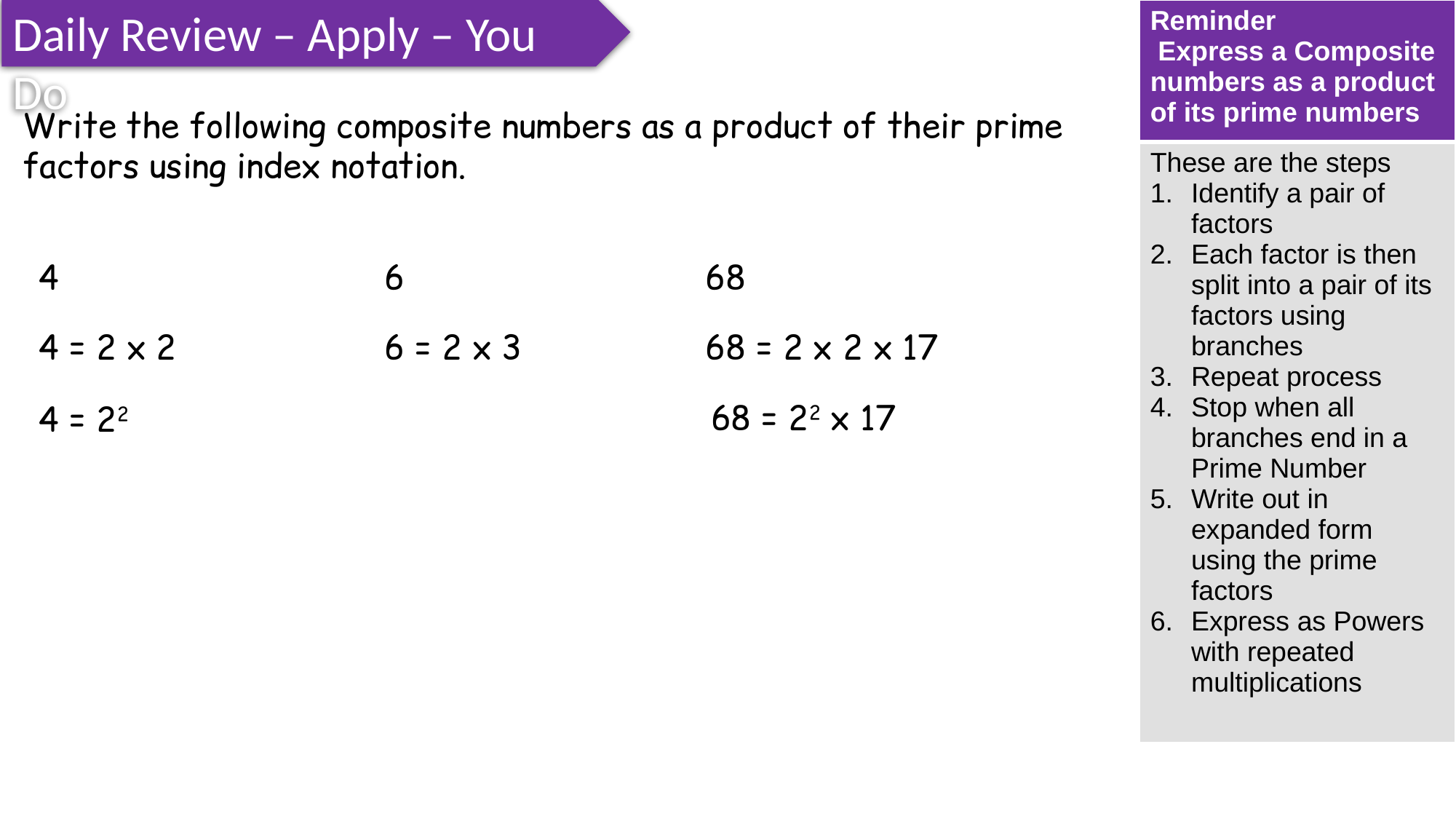

| Reminder Express a Composite numbers as a product of its prime numbers |
| --- |
| These are the steps Identify a pair of factors Each factor is then split into a pair of its factors using branches Repeat process Stop when all branches end in a Prime Number Write out in expanded form using the prime factors Express as Powers with repeated multiplications |
Daily Review – Apply – You Do
Write the following composite numbers as a product of their prime factors using index notation.
68
6
4
68 = 2 x 2 x 17
6 = 2 x 3
4 = 2 x 2
68 = 22 x 17
4 = 22